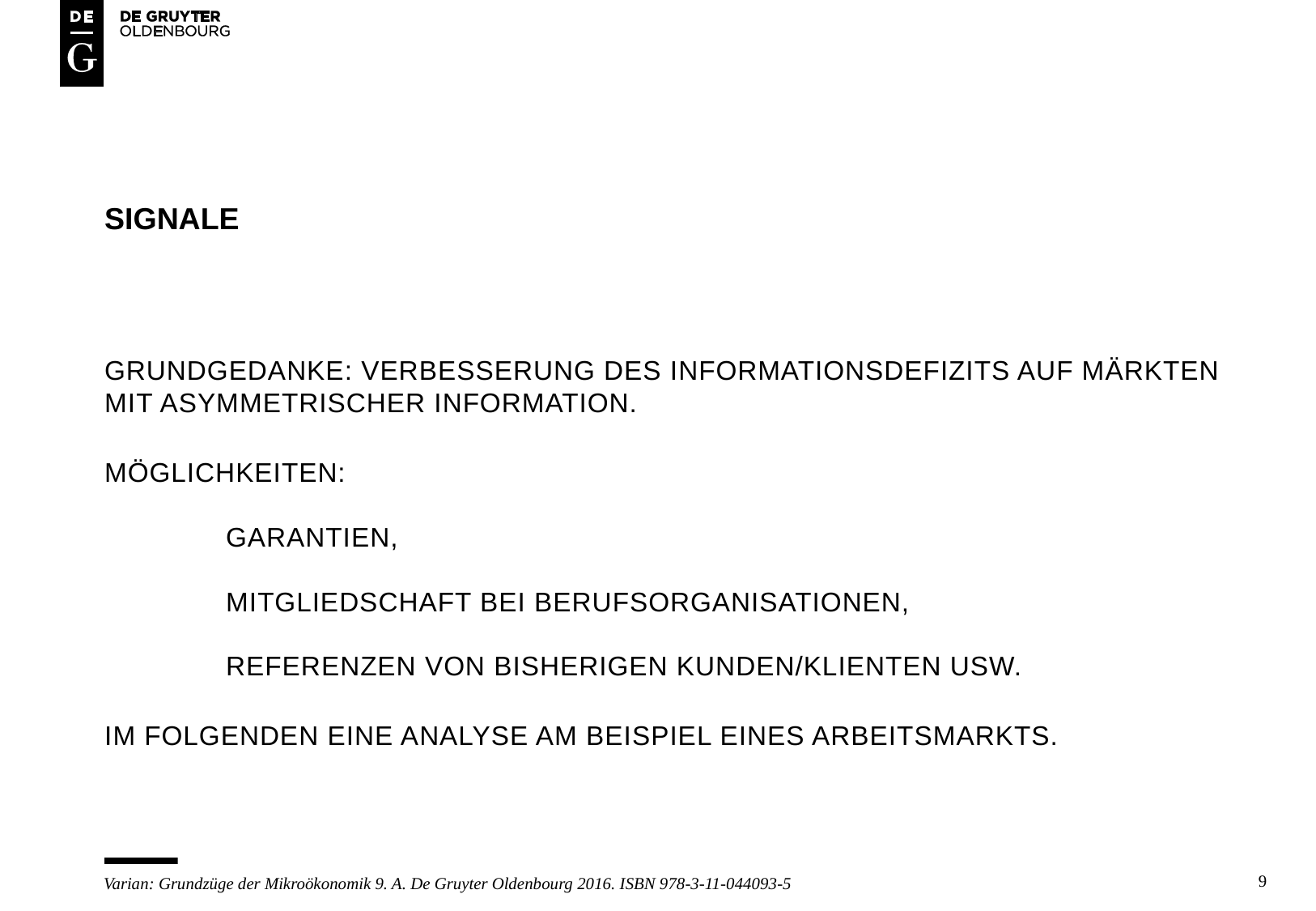

# signale

Grundgedanke: Verbesserung des Informationsdefizits auf märkten mit asymmetrischer Information.
Möglichkeiten:
	garantien,
	Mitgliedschaft bei berufsorganisationen,
	referenzen von bisherigen Kunden/Klienten usw.
Im folgenden eine analyse am beispiel eines arbeitsmarkts.
9
Varian: Grundzüge der Mikroökonomik 9. A. De Gruyter Oldenbourg 2016. ISBN 978-3-11-044093-5